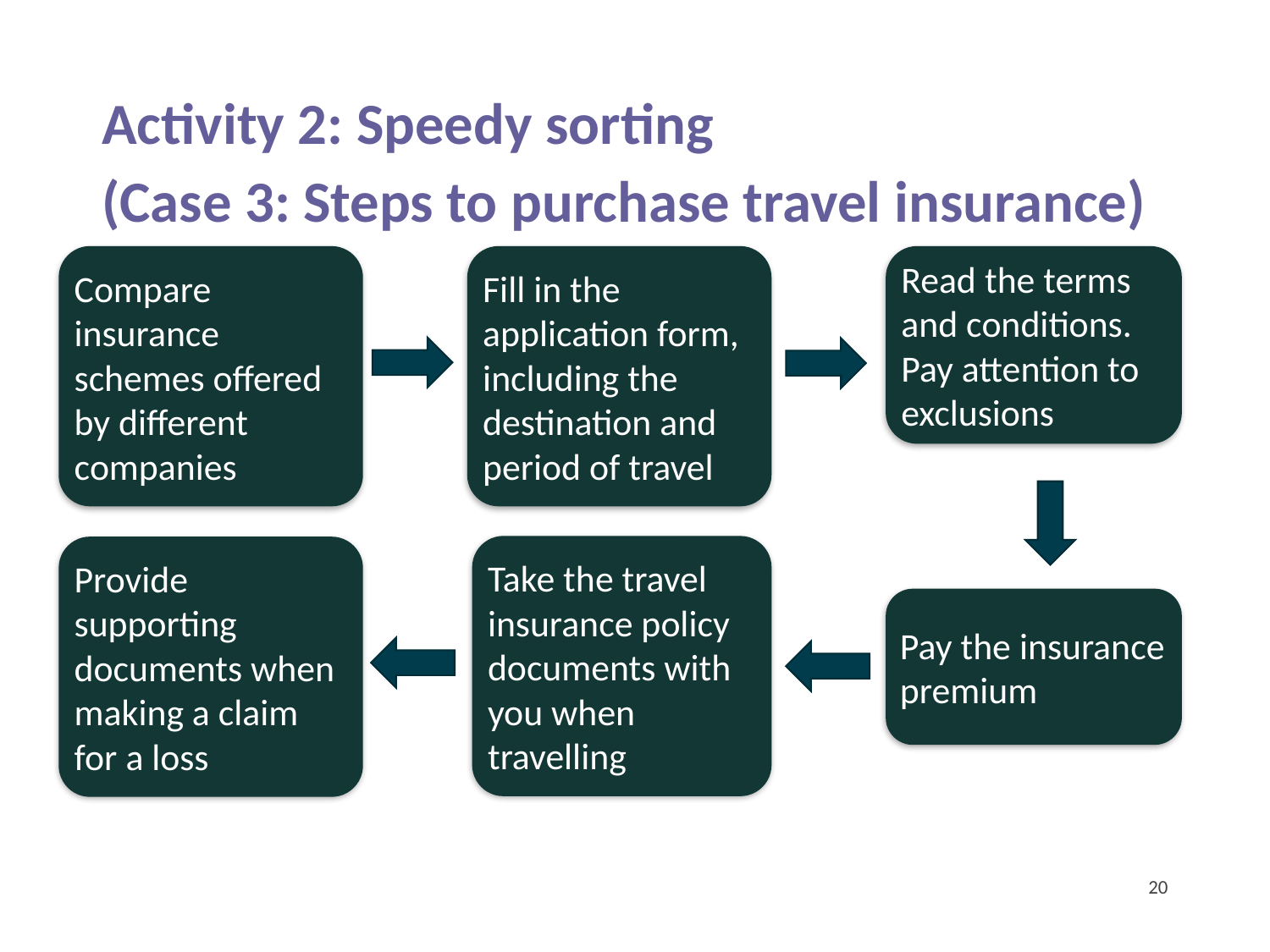

Activity 2: Speedy sorting
(Case 3: Steps to purchase travel insurance)
Compare insurance schemes offered by different companies
Fill in the application form, including the destination and period of travel
Read the terms and conditions. Pay attention to exclusions

Take the travel insurance policy documents with you when travelling
Provide supporting documents when making a claim for a loss
Pay the insurance premium

20